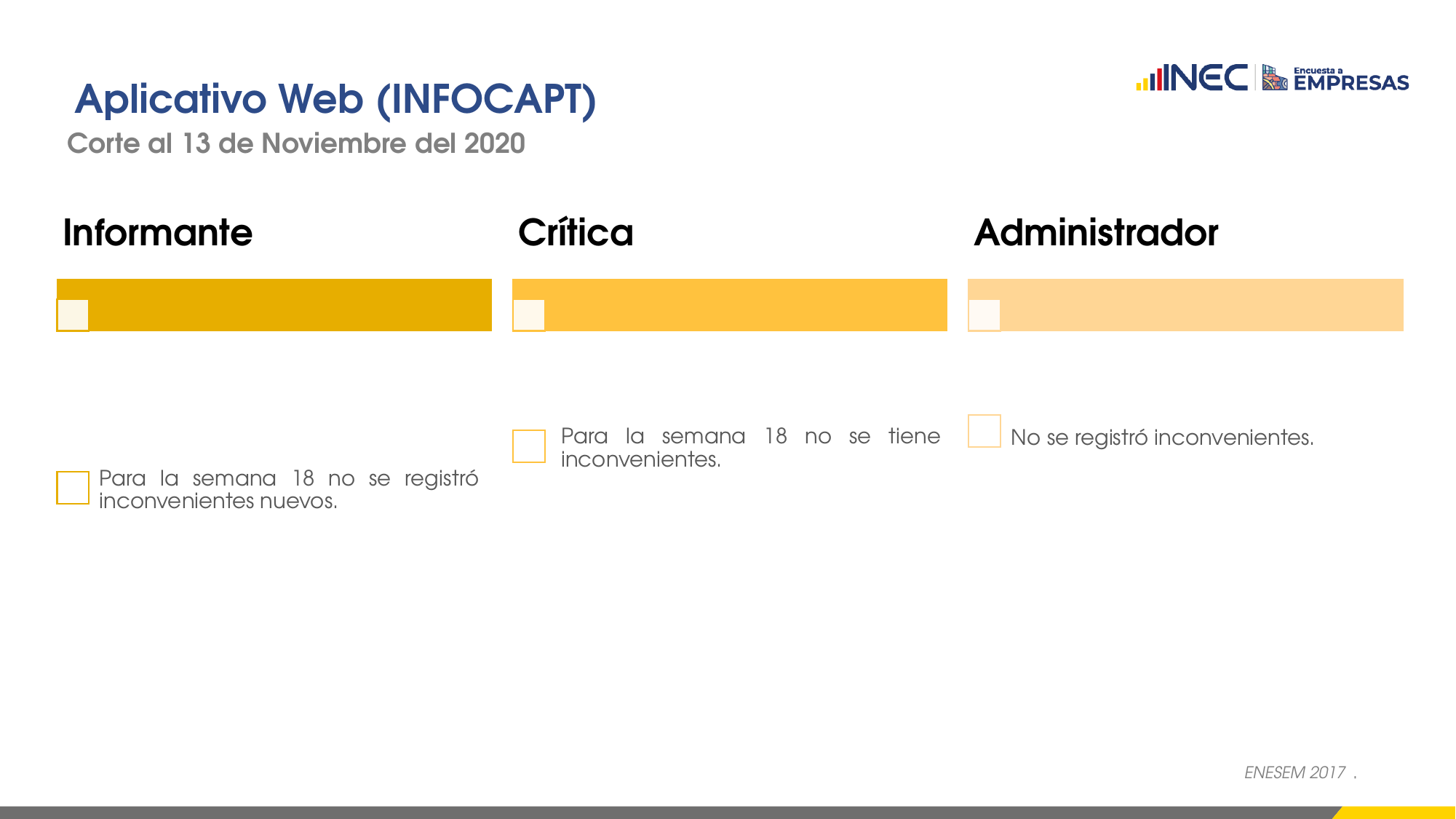

Aplicativo Web (INFOCAPT)
Corte al 13 de Noviembre del 2020
Informante
Para la semana 18 no se registró inconvenientes nuevos.
Crítica
Para la semana 18 no se tiene inconvenientes.
Administrador
No se registró inconvenientes.

ENESEM 2017